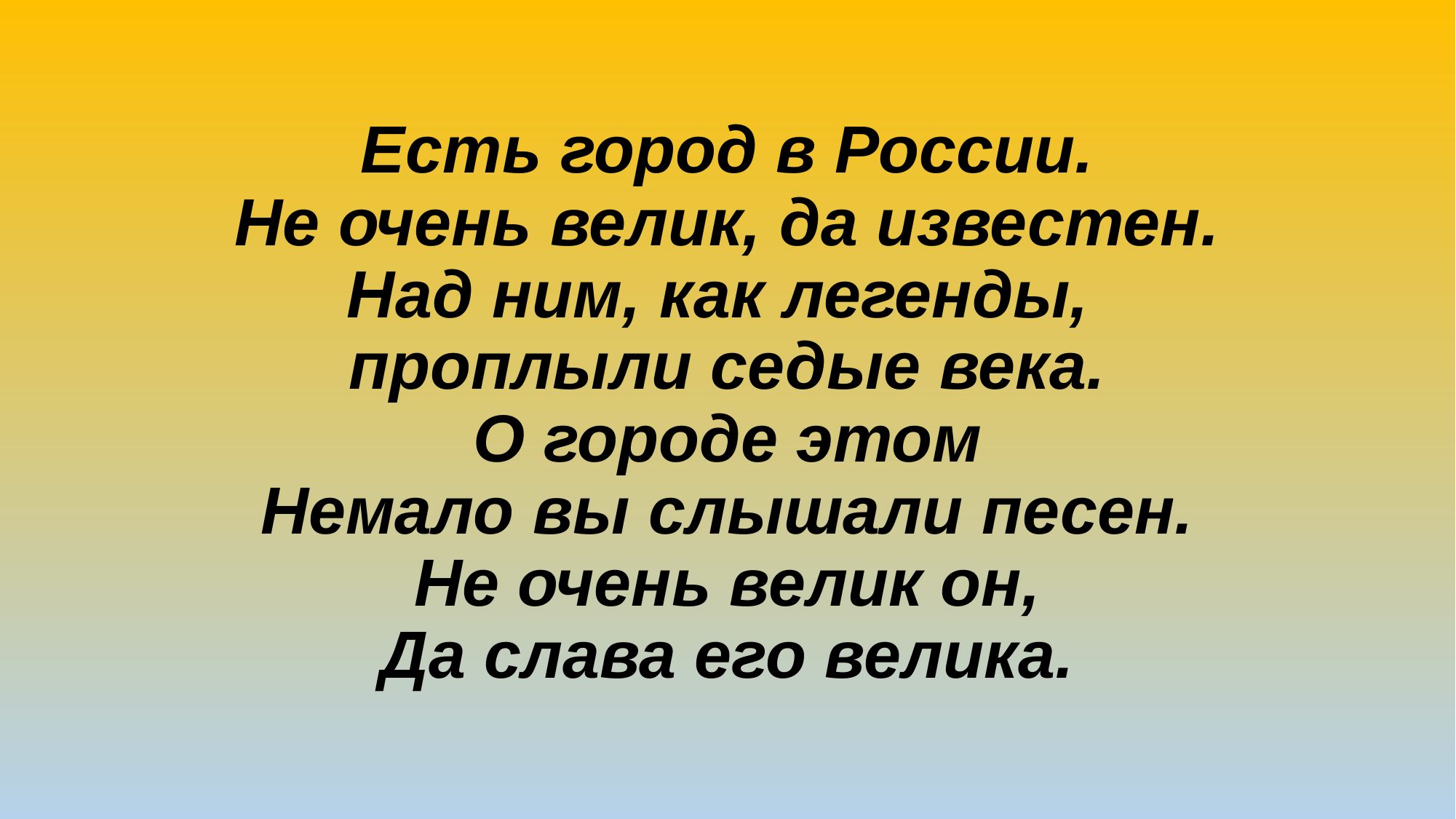

# Есть город в России. Не очень велик, да известен. Над ним, как легенды, проплыли седые века. О городе этом Немало вы слышали песен. Не очень велик он, Да слава его велика.